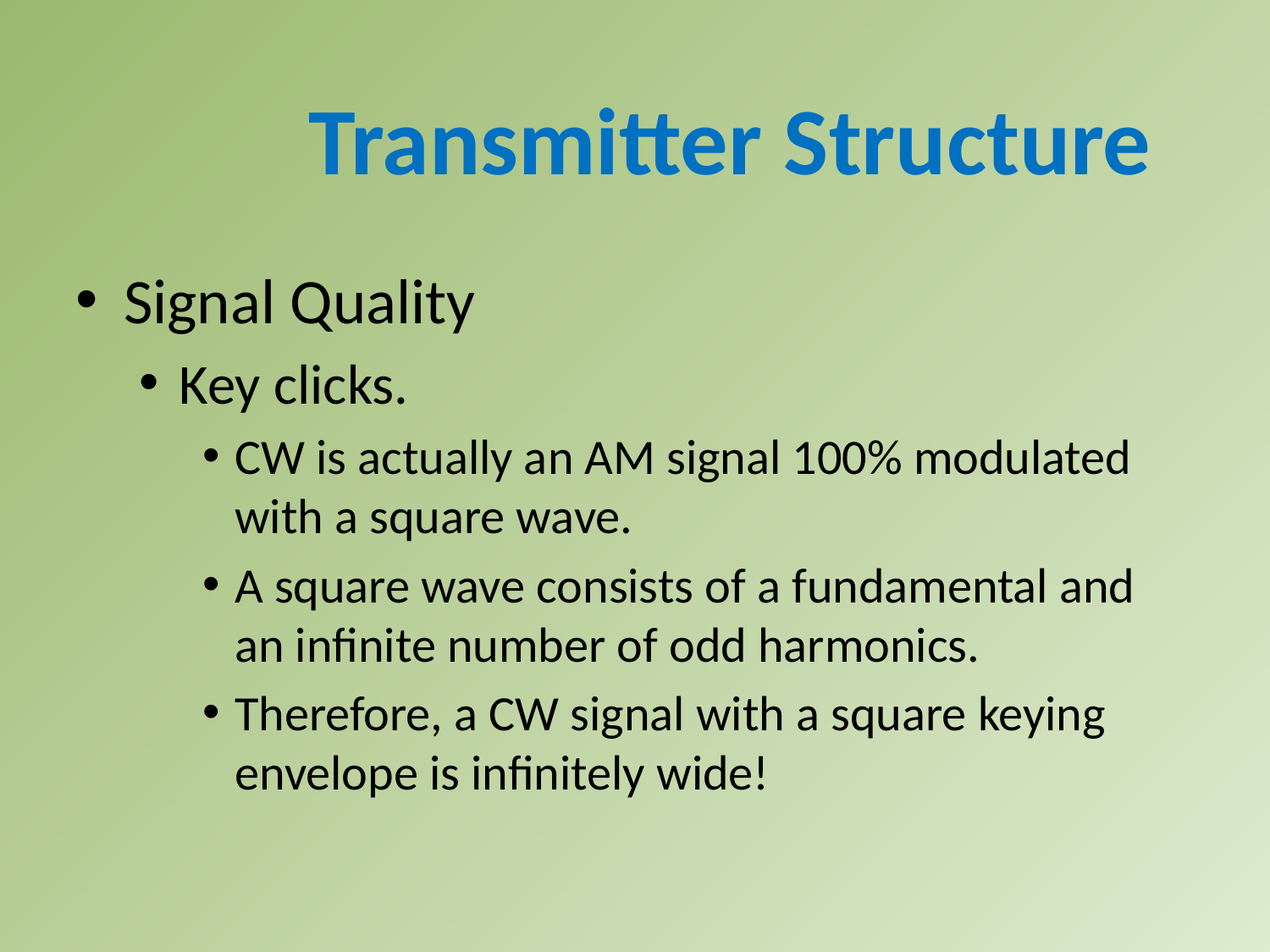

Transmitter Structure
Signal Quality
Key clicks.
CW is actually an AM signal 100% modulated with a square wave.
A square wave consists of a fundamental and an infinite number of odd harmonics.
Therefore, a CW signal with a square keying envelope is infinitely wide!